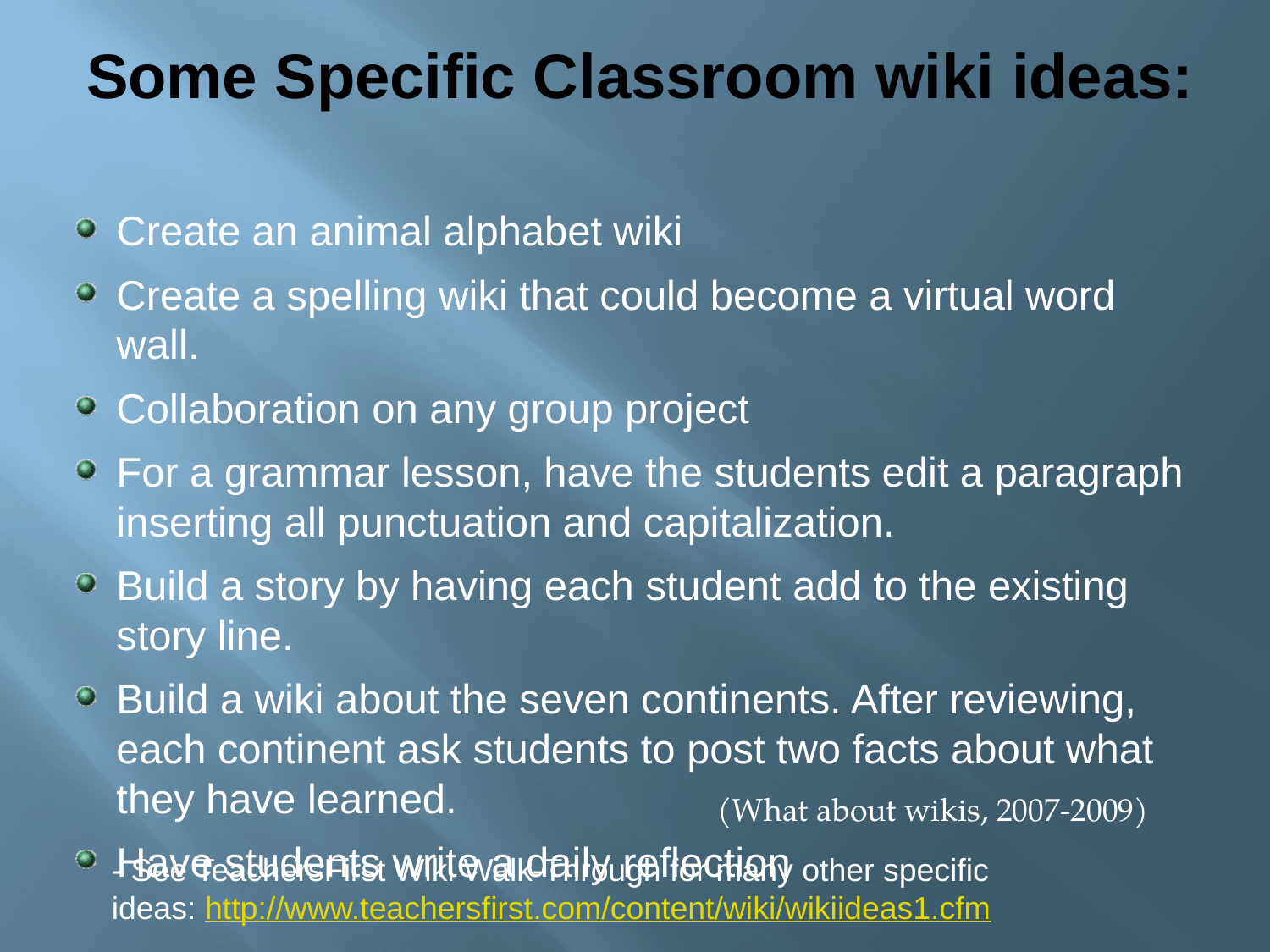

# Some Specific Classroom wiki ideas:
Create an animal alphabet wiki
Create a spelling wiki that could become a virtual word wall.
Collaboration on any group project
For a grammar lesson, have the students edit a paragraph inserting all punctuation and capitalization.
Build a story by having each student add to the existing story line.
Build a wiki about the seven continents. After reviewing, each continent ask students to post two facts about what they have learned.
Have students write a daily reflection
(What about wikis, 2007-2009)
- See TeachersFirst Wiki Walk-Through for many other specific ideas: http://www.teachersfirst.com/content/wiki/wikiideas1.cfm